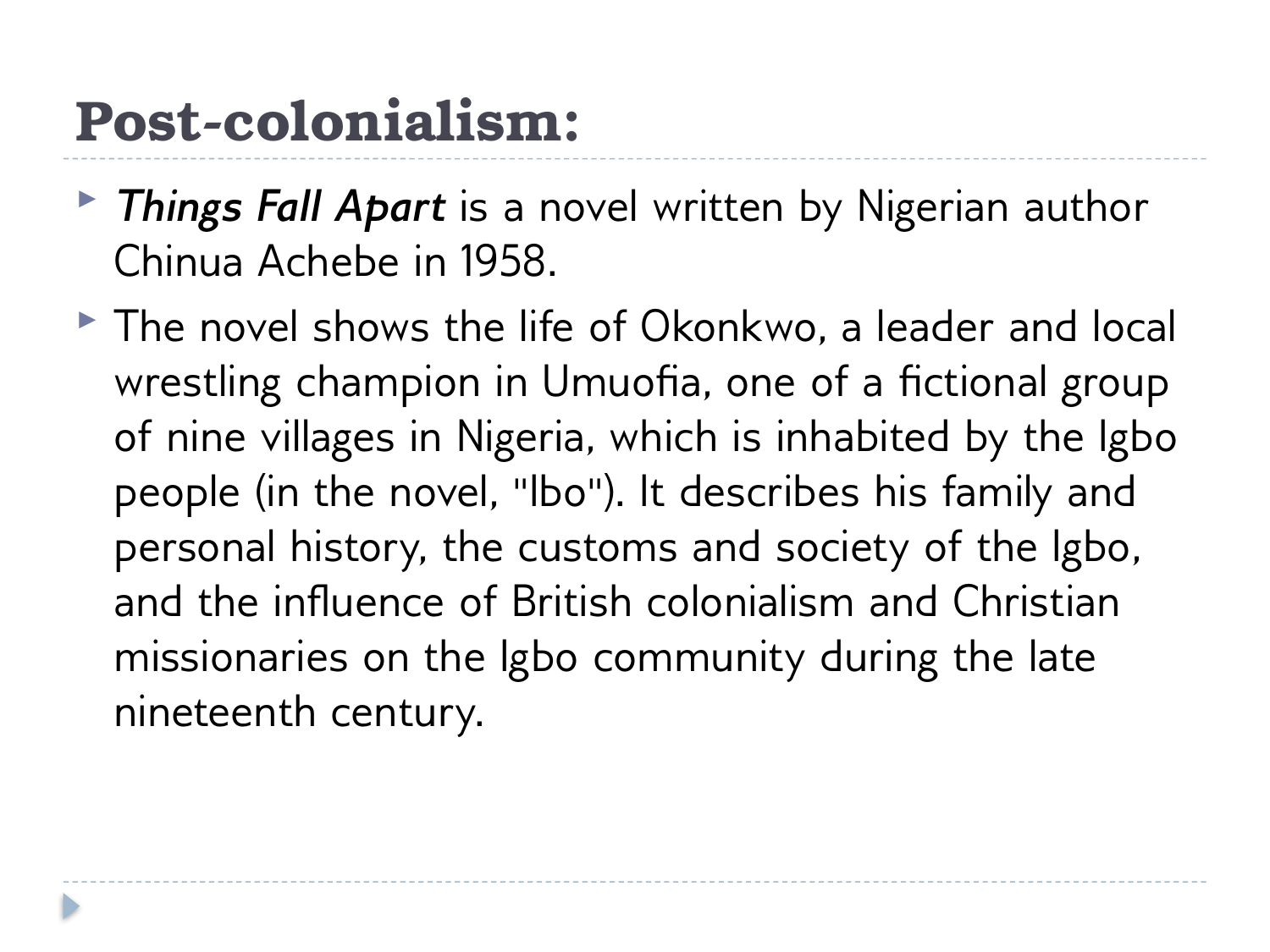

# Post-colonialism:
Things Fall Apart is a novel written by Nigerian author Chinua Achebe in 1958.
The novel shows the life of Okonkwo, a leader and local wrestling champion in Umuofia, one of a fictional group of nine villages in Nigeria, which is inhabited by the Igbo people (in the novel, "Ibo"). It describes his family and personal history, the customs and society of the Igbo, and the influence of British colonialism and Christian missionaries on the Igbo community during the late nineteenth century.